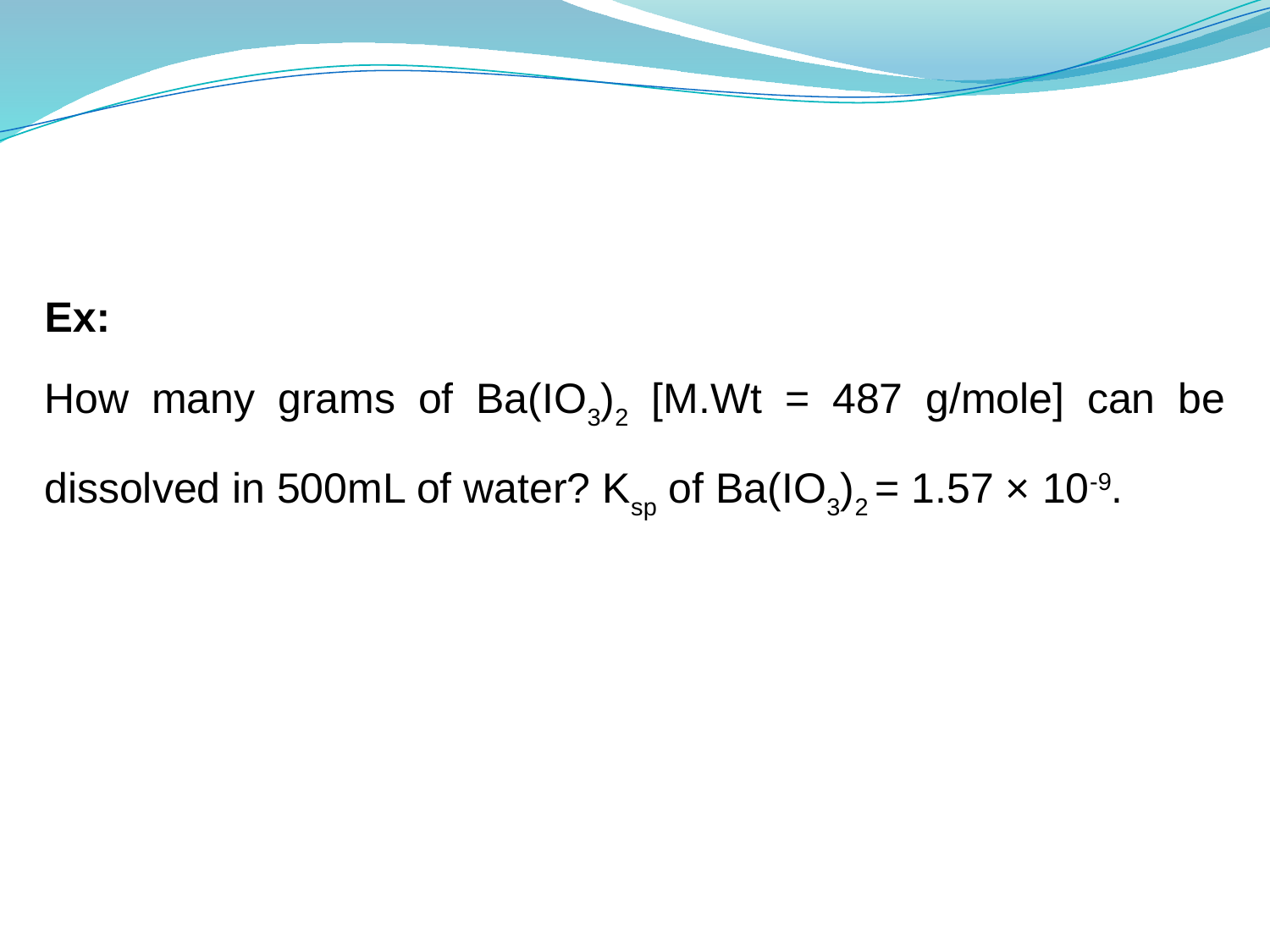

Ex:
How many grams of Ba(IO3)2 [M.Wt = 487 g/mole] can be dissolved in 500mL of water? Ksp of Ba(IO3)2 = 1.57 × 10-9.